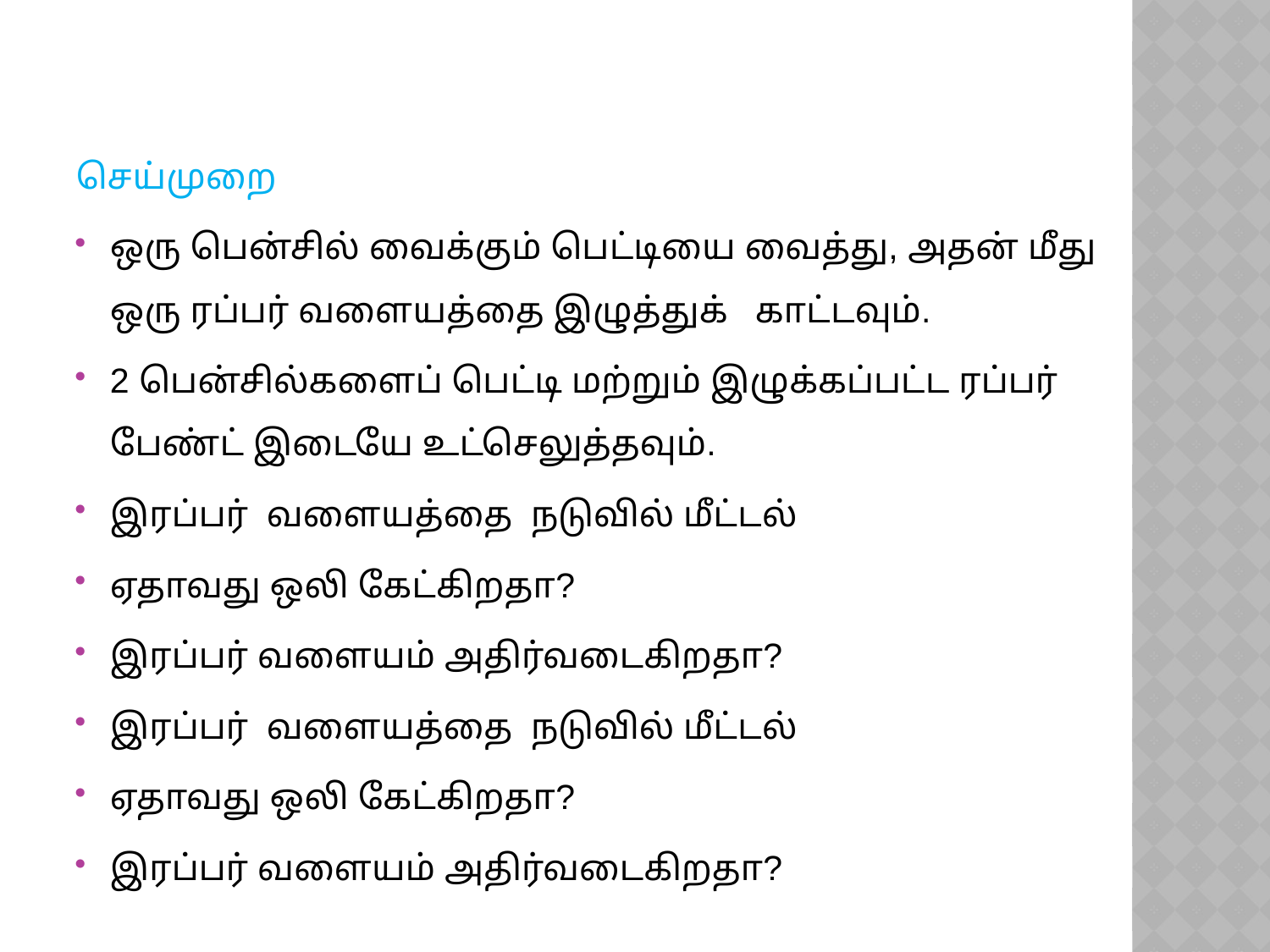

செய்முறை
ஒரு பென்சில் வைக்கும் பெட்டியை வைத்து, அதன் மீது ஒரு ரப்பர் வளையத்தை இழுத்துக்   காட்டவும்.
2 பென்சில்களைப் பெட்டி மற்றும் இழுக்கப்பட்ட ரப்பர் பேண்ட் இடையே உட்செலுத்தவும்.
இரப்பர்  வளையத்தை  நடுவில் மீட்டல்
ஏதாவது ஒலி கேட்கிறதா?
இரப்பர் வளையம் அதிர்வடைகிறதா?
இரப்பர்  வளையத்தை  நடுவில் மீட்டல்
ஏதாவது ஒலி கேட்கிறதா?
இரப்பர் வளையம் அதிர்வடைகிறதா?